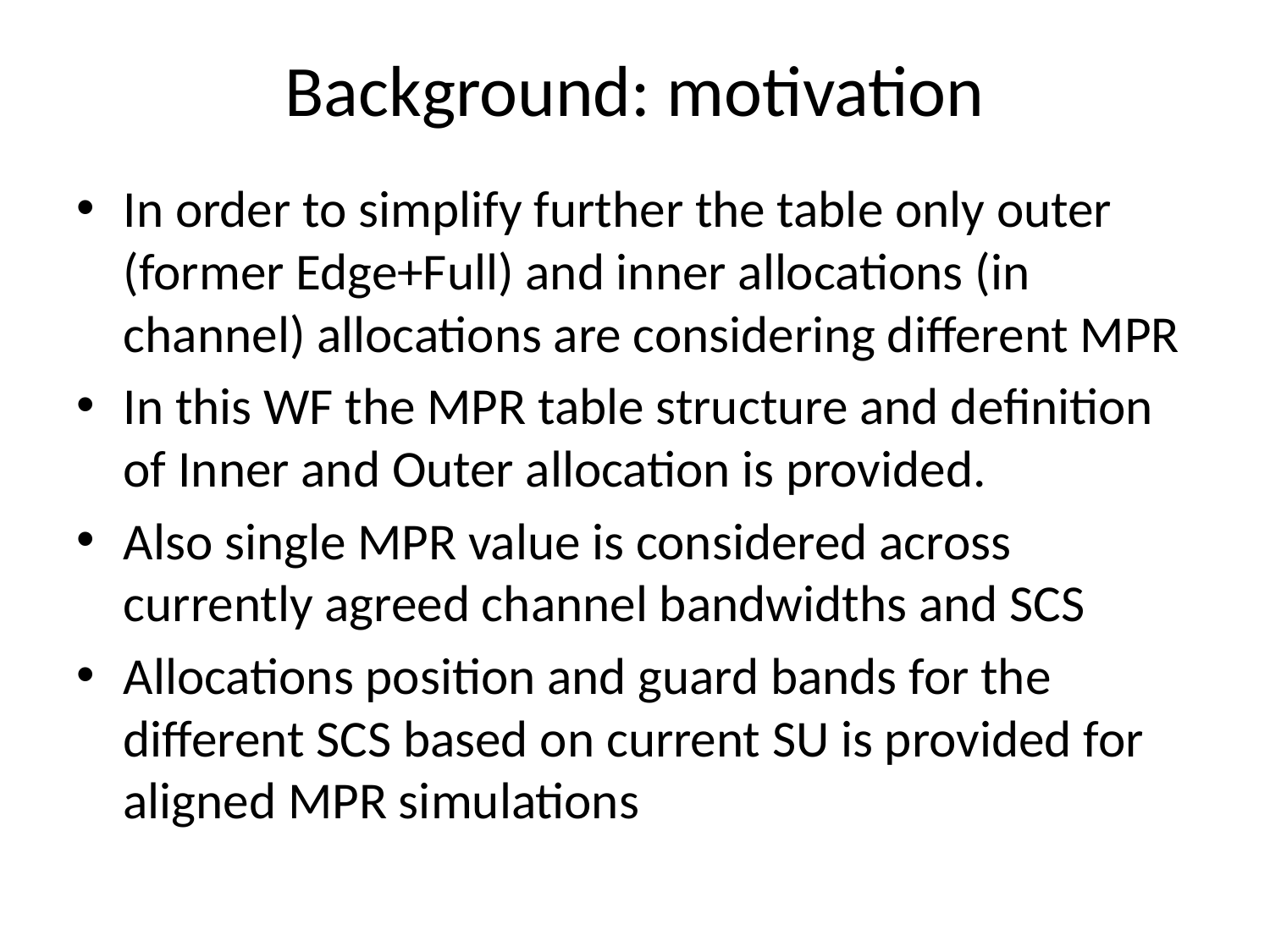

# Background: motivation
In order to simplify further the table only outer (former Edge+Full) and inner allocations (in channel) allocations are considering different MPR
In this WF the MPR table structure and definition of Inner and Outer allocation is provided.
Also single MPR value is considered across currently agreed channel bandwidths and SCS
Allocations position and guard bands for the different SCS based on current SU is provided for aligned MPR simulations